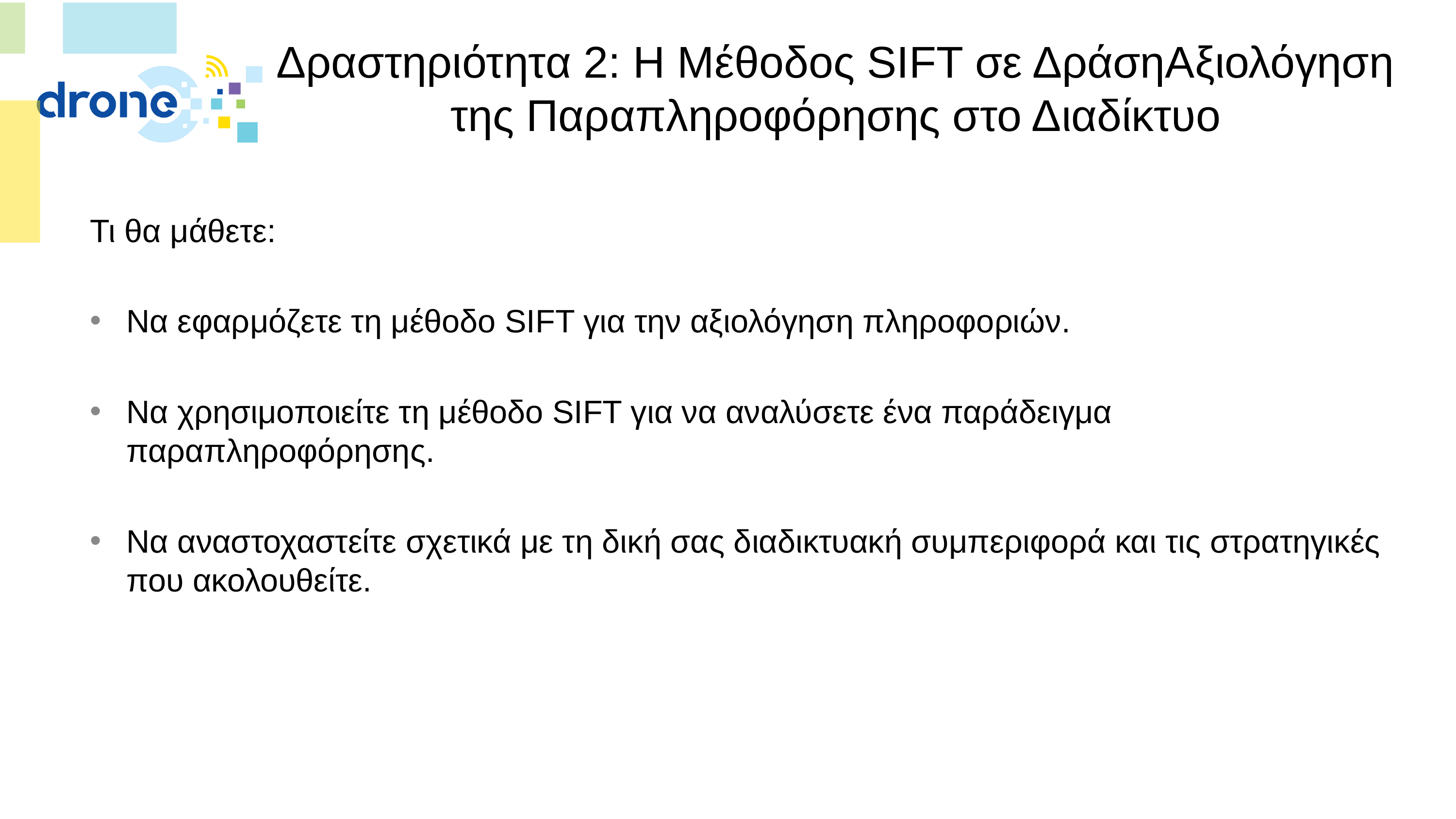

# Δραστηριότητα 2: Η Μέθοδος SIFT σε ΔράσηΑξιολόγηση της Παραπληροφόρησης στο Διαδίκτυο

Τι θα μάθετε:

Να εφαρμόζετε τη μέθοδο SIFT για την αξιολόγηση πληροφοριών.

Να χρησιμοποιείτε τη μέθοδο SIFT για να αναλύσετε ένα παράδειγμα παραπληροφόρησης.

Να αναστοχαστείτε σχετικά με τη δική σας διαδικτυακή συμπεριφορά και τις στρατηγικές που ακολουθείτε.